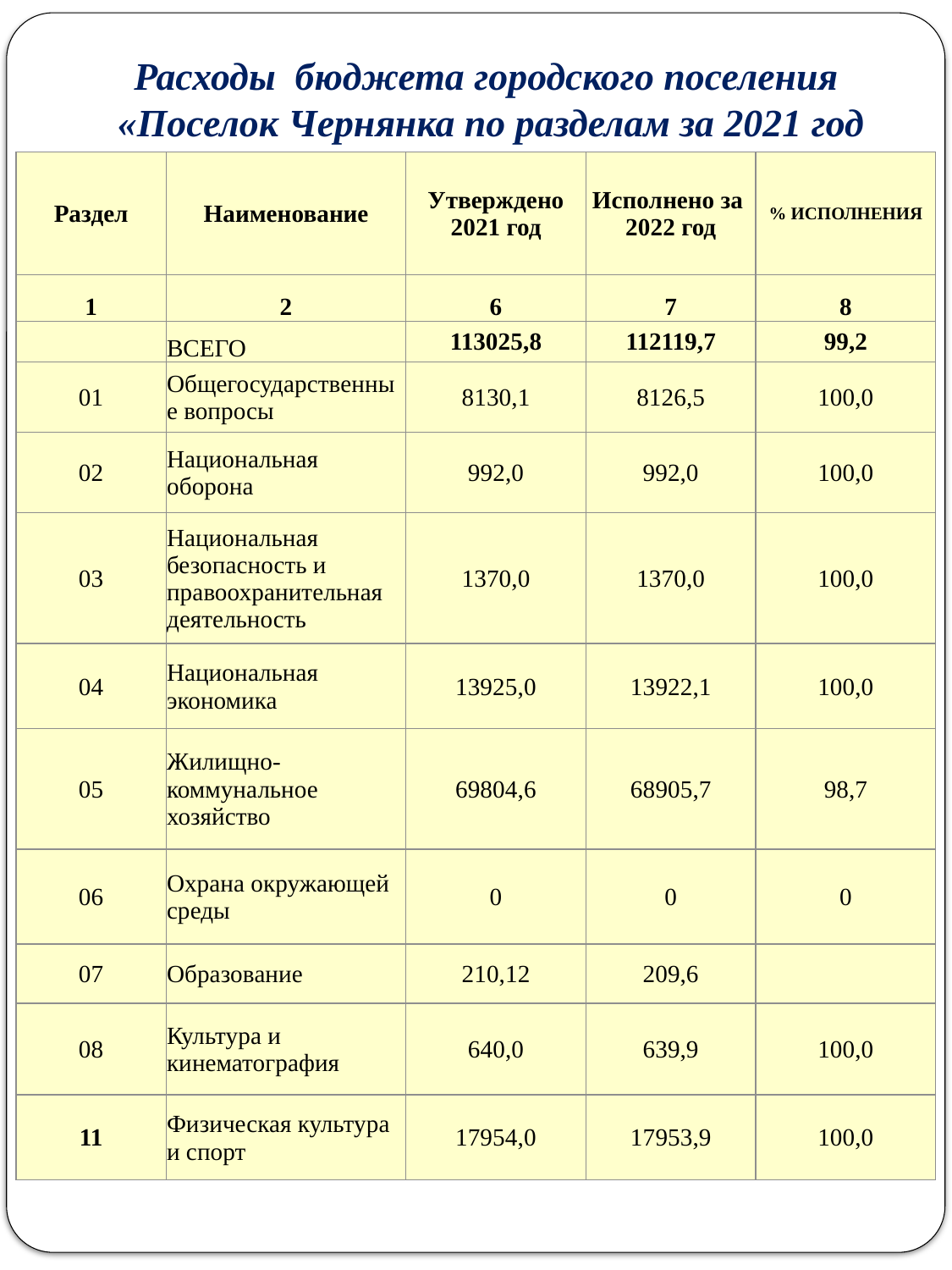

Расходы  бюджета городского поселения  «Поселок Чернянка по разделам за 2021 год
| Раздел | Наименование | Утверждено 2021 год | Исполнено за 2022 год | % ИСПОЛНЕНИЯ |
| --- | --- | --- | --- | --- |
| 1 | 2 | 6 | 7 | 8 |
|  | ВСЕГО | 113025,8 | 112119,7 | 99,2 |
| 01 | Общегосударственные вопросы | 8130,1 | 8126,5 | 100,0 |
| 02 | Национальная оборона | 992,0 | 992,0 | 100,0 |
| 03 | Национальная безопасность и правоохранительная деятельность | 1370,0 | 1370,0 | 100,0 |
| 04 | Национальная экономика | 13925,0 | 13922,1 | 100,0 |
| 05 | Жилищно-коммунальное хозяйство | 69804,6 | 68905,7 | 98,7 |
| 06 | Охрана окружающей среды | 0 | 0 | 0 |
| 07 | Образование | 210,12 | 209,6 |  |
| 08 | Культура и кинематография | 640,0 | 639,9 | 100,0 |
| 11 | Физическая культура и спорт | 17954,0 | 17953,9 | 100,0 |